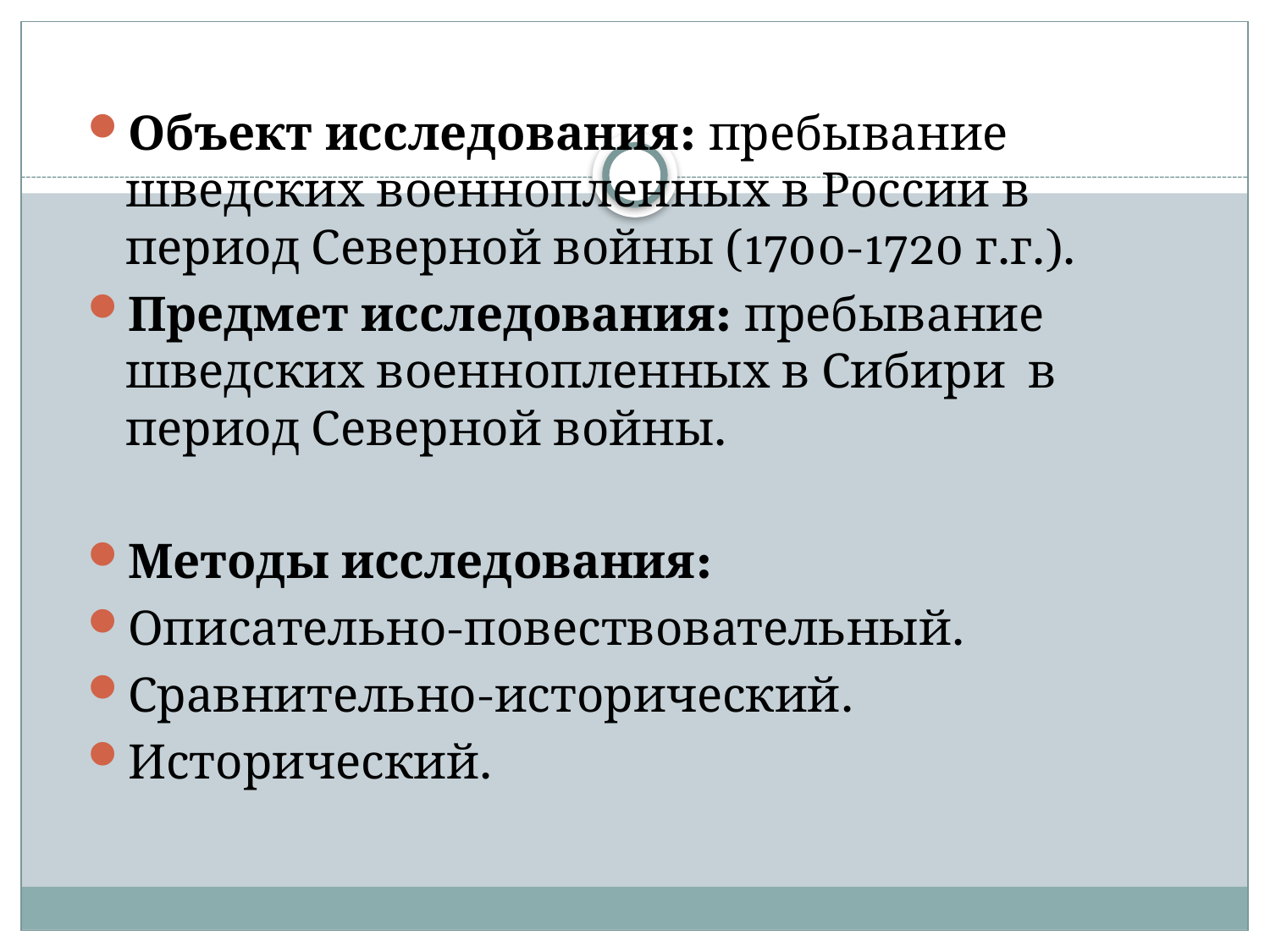

#
Объект исследования: пребывание шведских военнопленных в России в период Северной войны (1700-1720 г.г.).
Предмет исследования: пребывание шведских военнопленных в Сибири  в период Северной войны.

Методы исследования:
Описательно-повествовательный.
Сравнительно-исторический.
Исторический.